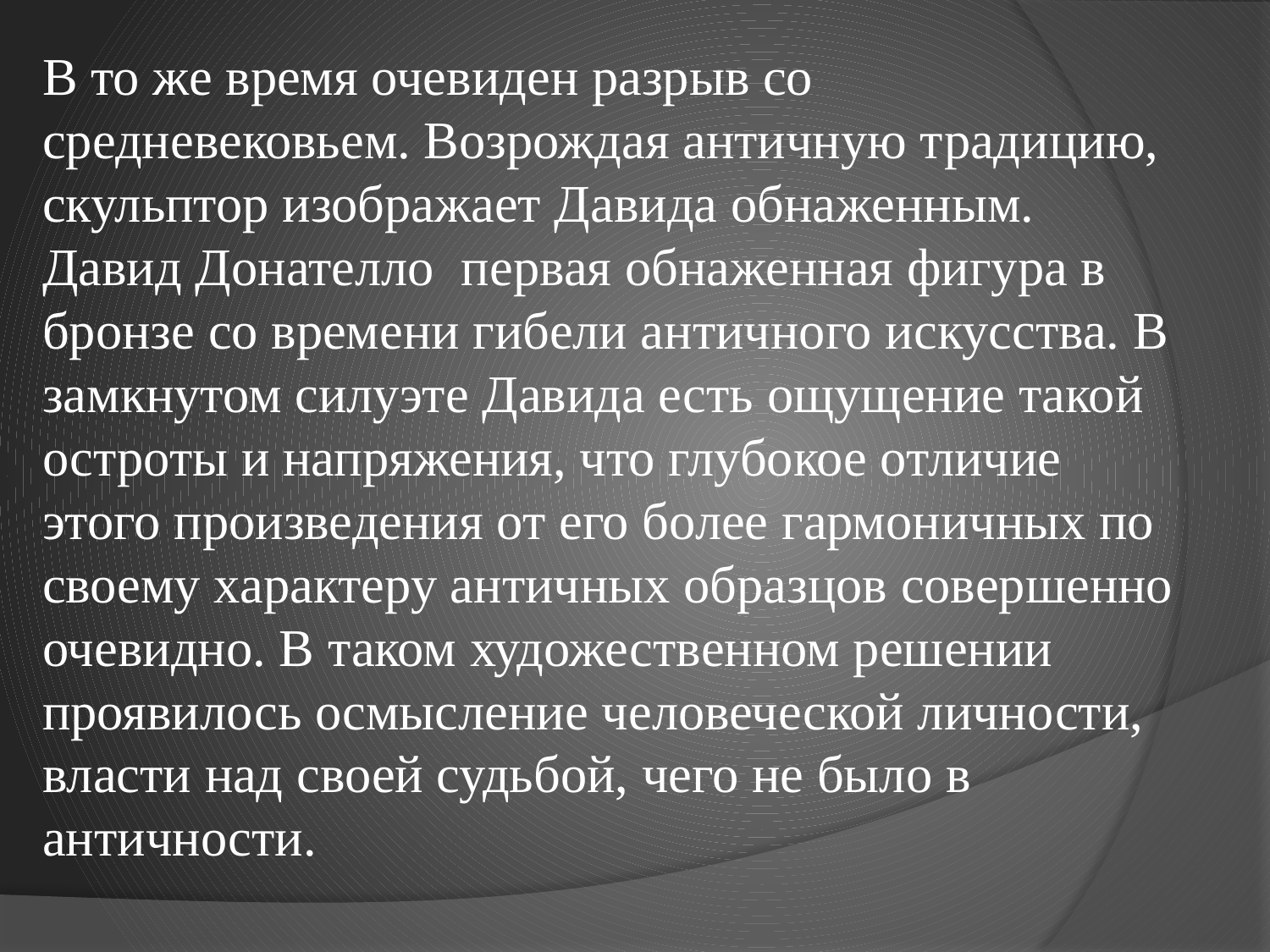

В то же время очевиден разрыв со средневековьем. Возрождая античную традицию, скульптор изображает Давида обнаженным. Давид Донателло ­ первая обнаженная фигура в бронзе со времени гибели античного искусства. В замкнутом силуэте Давида есть ощущение такой остроты и напряжения, что глубокое отличие этого произведения от его более гармоничных по своему характеру античных образцов совершенно очевидно. В таком художественном решении проявилось осмысление человеческой личности, власти над своей судьбой, чего не было в античности.